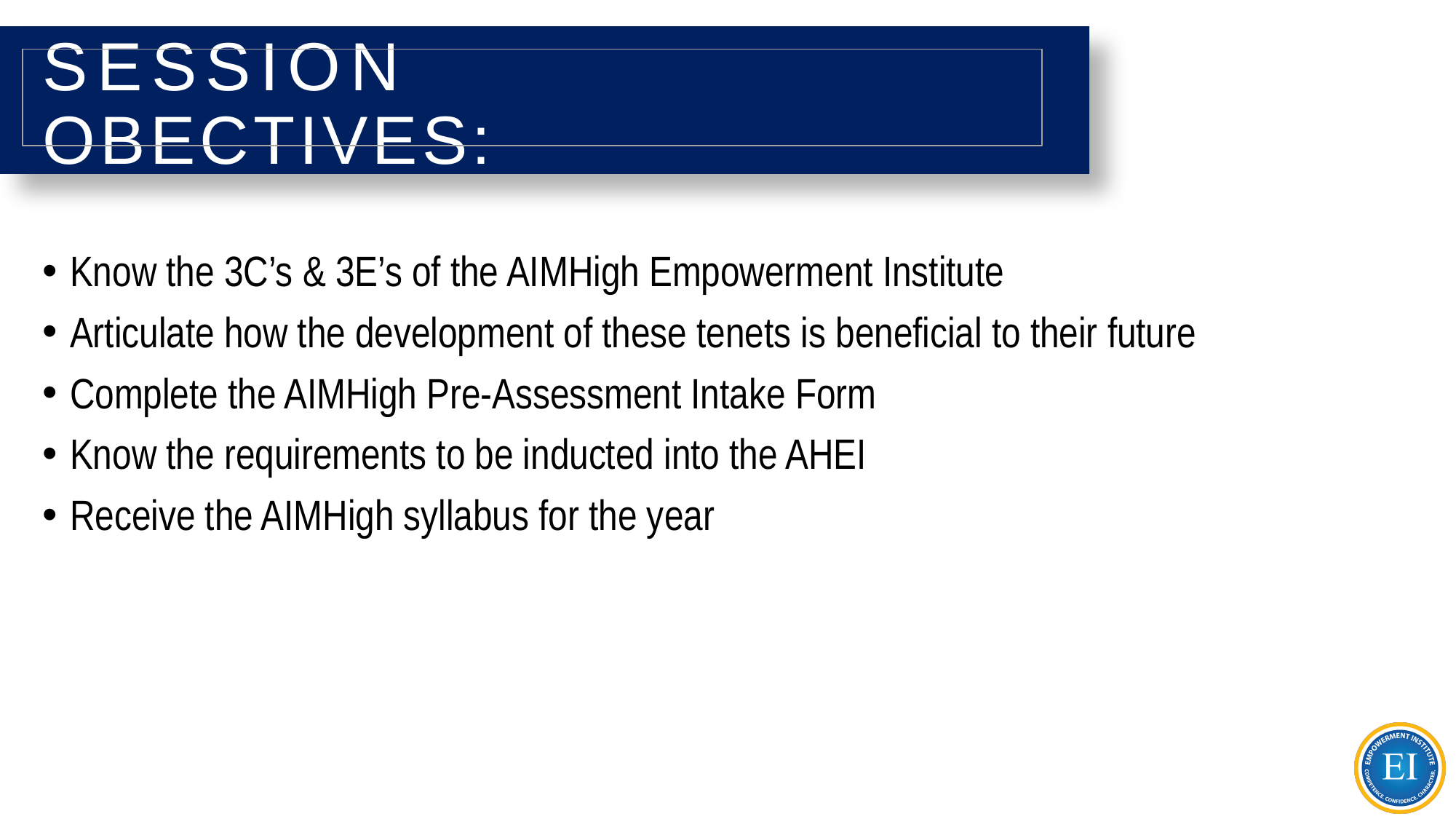

# SESSION OBECTIVES:

Know the 3C’s & 3E’s of the AIMHigh Empowerment Institute
Articulate how the development of these tenets is beneficial to their future
Complete the AIMHigh Pre-Assessment Intake Form
Know the requirements to be inducted into the AHEI
Receive the AIMHigh syllabus for the year